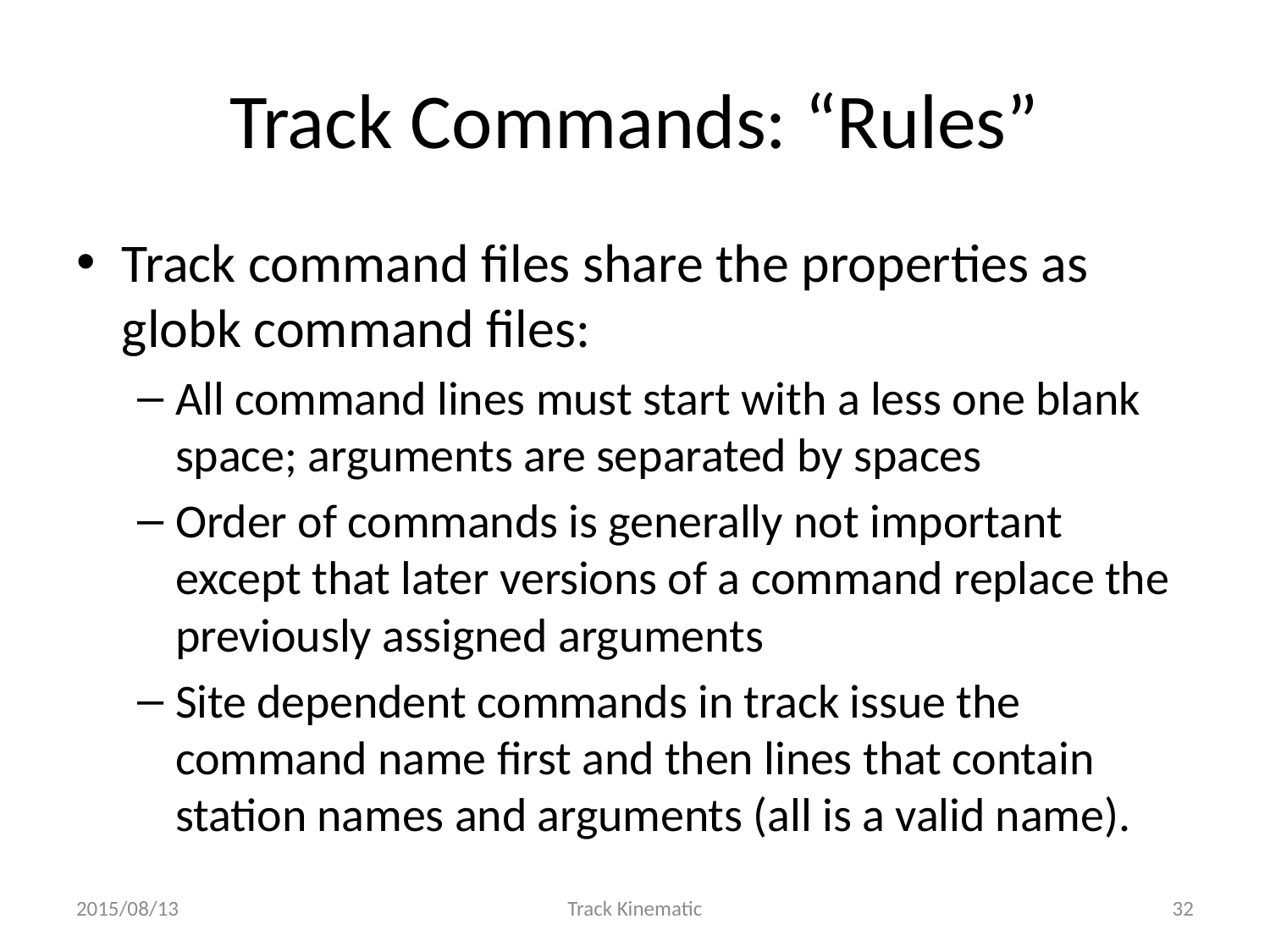

# Track Commands: “Rules”
Track command files share the properties as globk command files:
All command lines must start with a less one blank space; arguments are separated by spaces
Order of commands is generally not important except that later versions of a command replace the previously assigned arguments
Site dependent commands in track issue the command name first and then lines that contain station names and arguments (all is a valid name).
2015/08/13
Track Kinematic
32